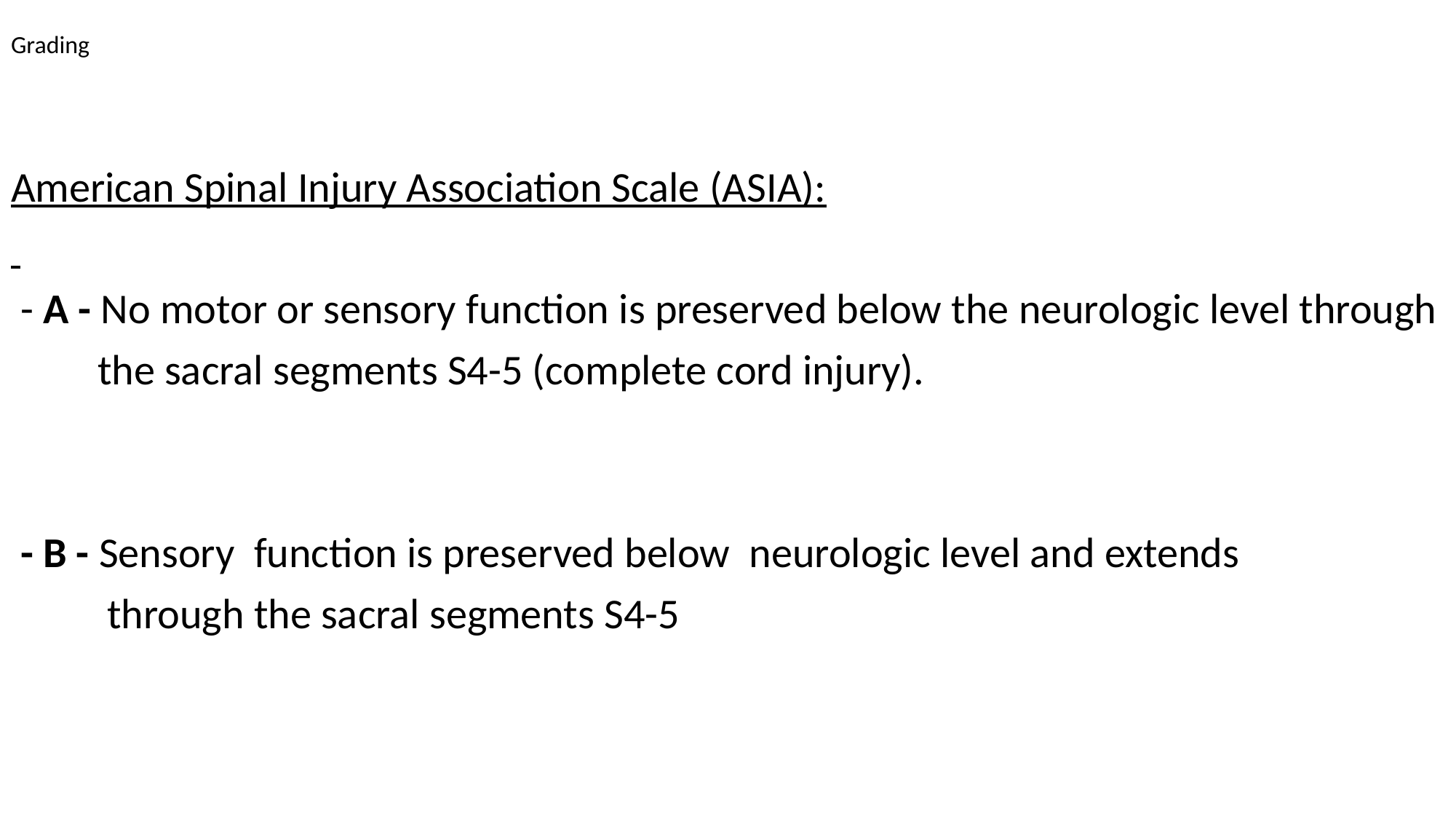

# Grading

American Spinal Injury Association Scale (ASIA):

 - A - No motor or sensory function is preserved below the neurologic level through
         the sacral segments S4-5 (complete cord injury).

 - B - Sensory  function is preserved below  neurologic level and extends
          through the sacral segments S4-5